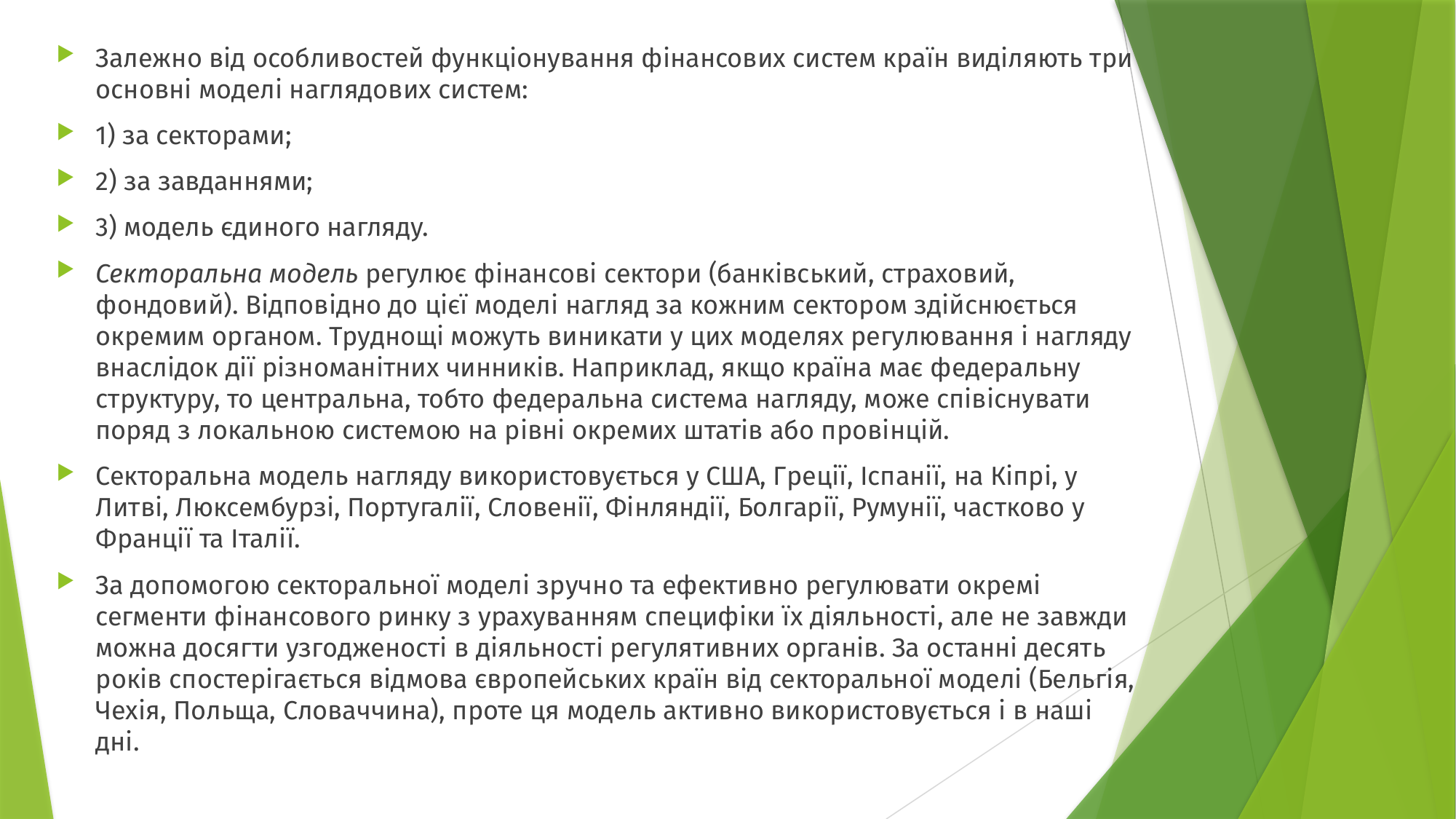

Залежно від особливостей функціонування фінансових систем країн виділяють три основні моделі наглядових систем:
1) за секторами;
2) за завданнями;
3) модель єдиного нагляду.
Секторальна модель регулює фінансові сектори (банківський, страховий, фондовий). Відповідно до цієї моделі нагляд за кожним сектором здійснюється окремим органом. Труднощі можуть виникати у цих моделях регулювання і нагляду внаслідок дії різноманітних чинників. Наприклад, якщо країна має федеральну структуру, то центральна, тобто федеральна система нагляду, може співіснувати поряд з локальною системою на рівні окремих штатів або провінцій.
Секторальна модель нагляду використовується у США, Греції, Іспанії, на Кіпрі, у Литві, Люксембурзі, Португалії, Словенії, Фінляндії, Болгарії, Румунії, частково у Франції та Італії.
За допомогою секторальної моделі зручно та ефективно регулювати окремі сегменти фінансового ринку з урахуванням специфіки їх діяльності, але не завжди можна досягти узгодженості в діяльності регулятивних органів. За останні десять років спостерігається відмова європейських країн від секторальної моделі (Бельгія, Чехія, Польща, Словаччина), проте ця модель активно використовується і в наші дні.